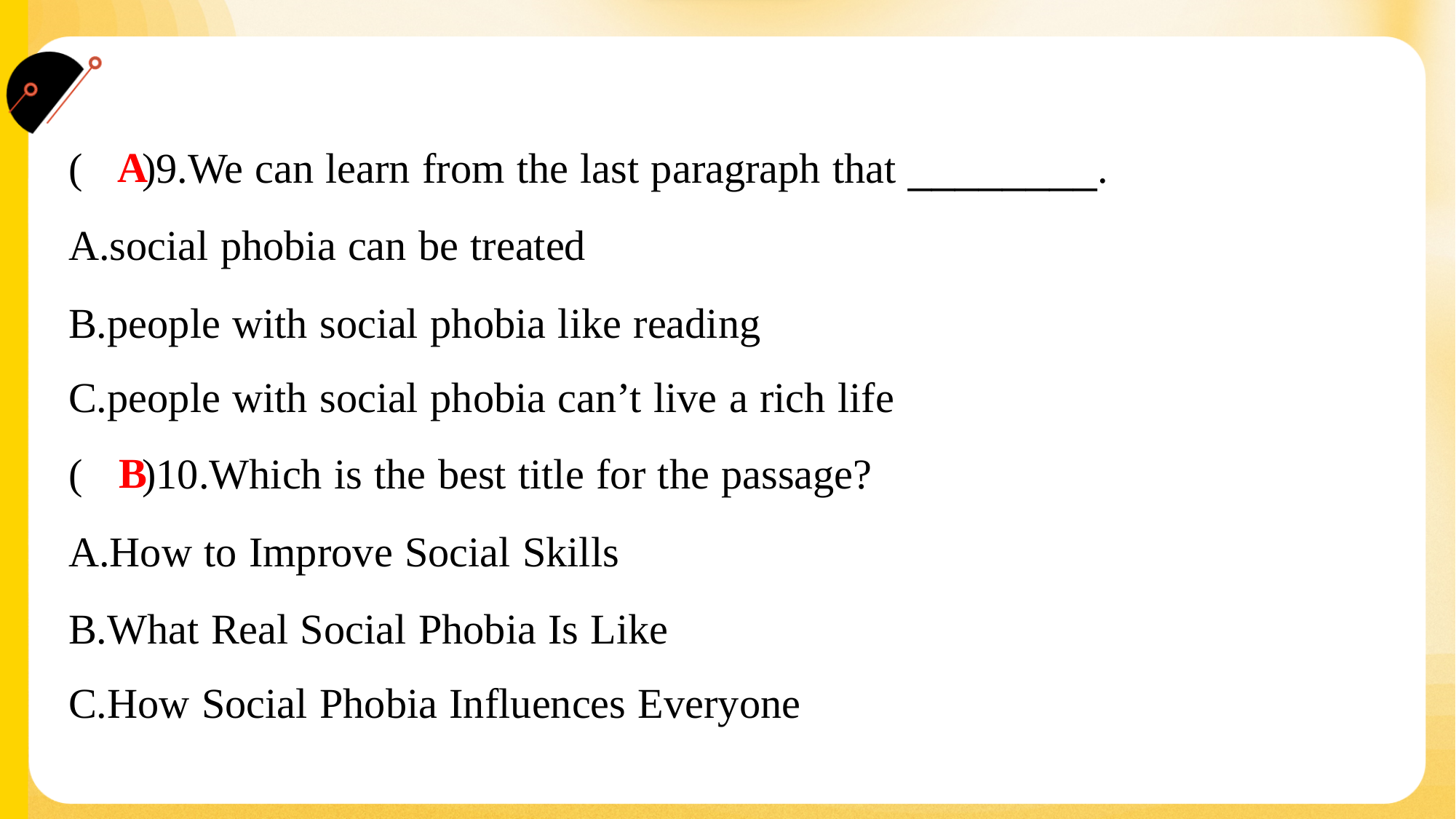

A
(     )9.We can learn from the last paragraph that ________.
A.social phobia can be treated
B.people with social phobia like reading
C.people with social phobia can’t live a rich life
B
(     )10.Which is the best title for the passage?
A.How to Improve Social Skills
B.What Real Social Phobia Is Like
C.How Social Phobia Influences Everyone